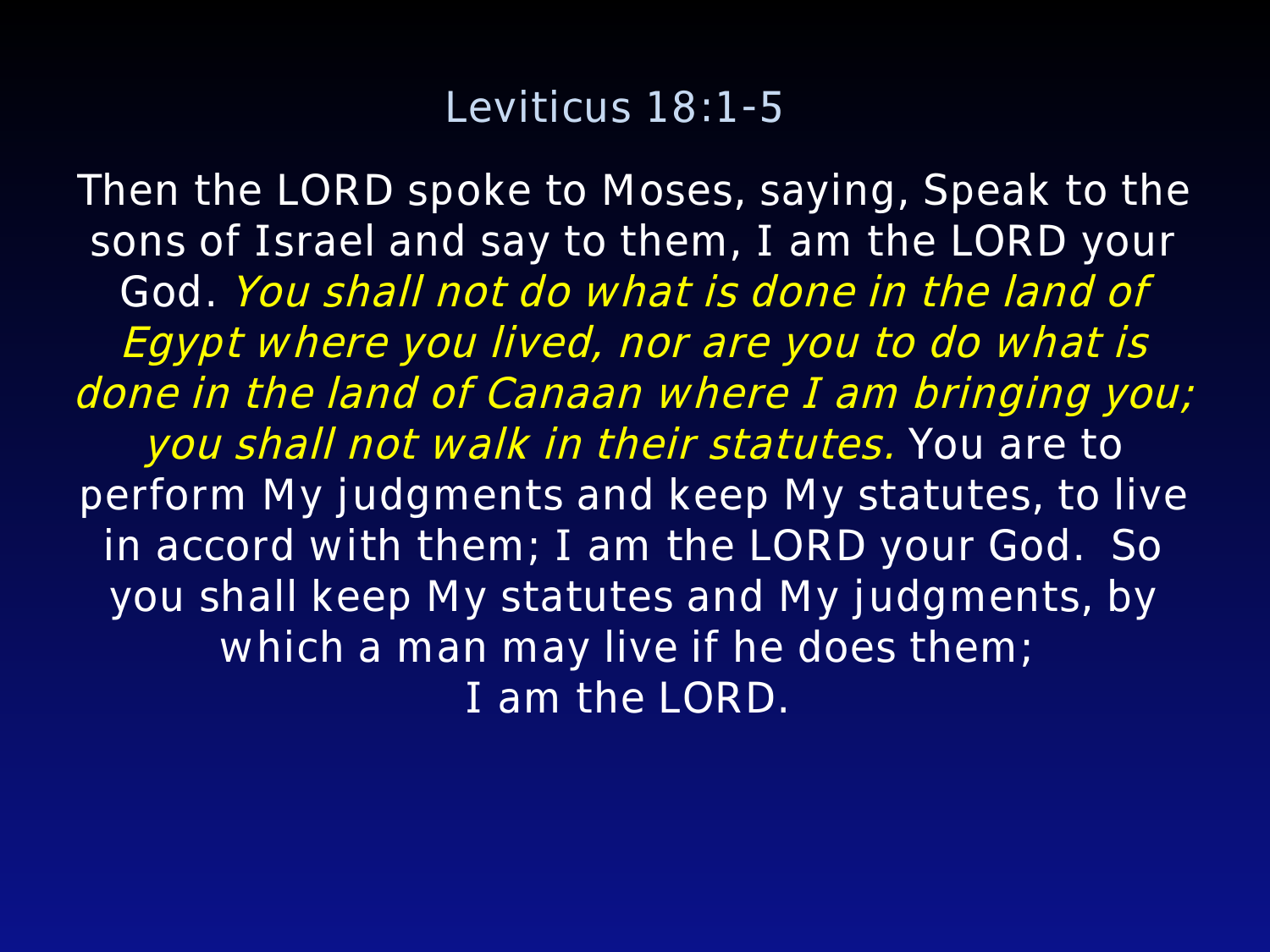

Leviticus 18:1-5
Then the LORD spoke to Moses, saying, Speak to the sons of Israel and say to them, I am the LORD your God. You shall not do what is done in the land of Egypt where you lived, nor are you to do what is done in the land of Canaan where I am bringing you; you shall not walk in their statutes. You are to perform My judgments and keep My statutes, to live in accord with them; I am the LORD your God.  So you shall keep My statutes and My judgments, by which a man may live if he does them;
I am the LORD.